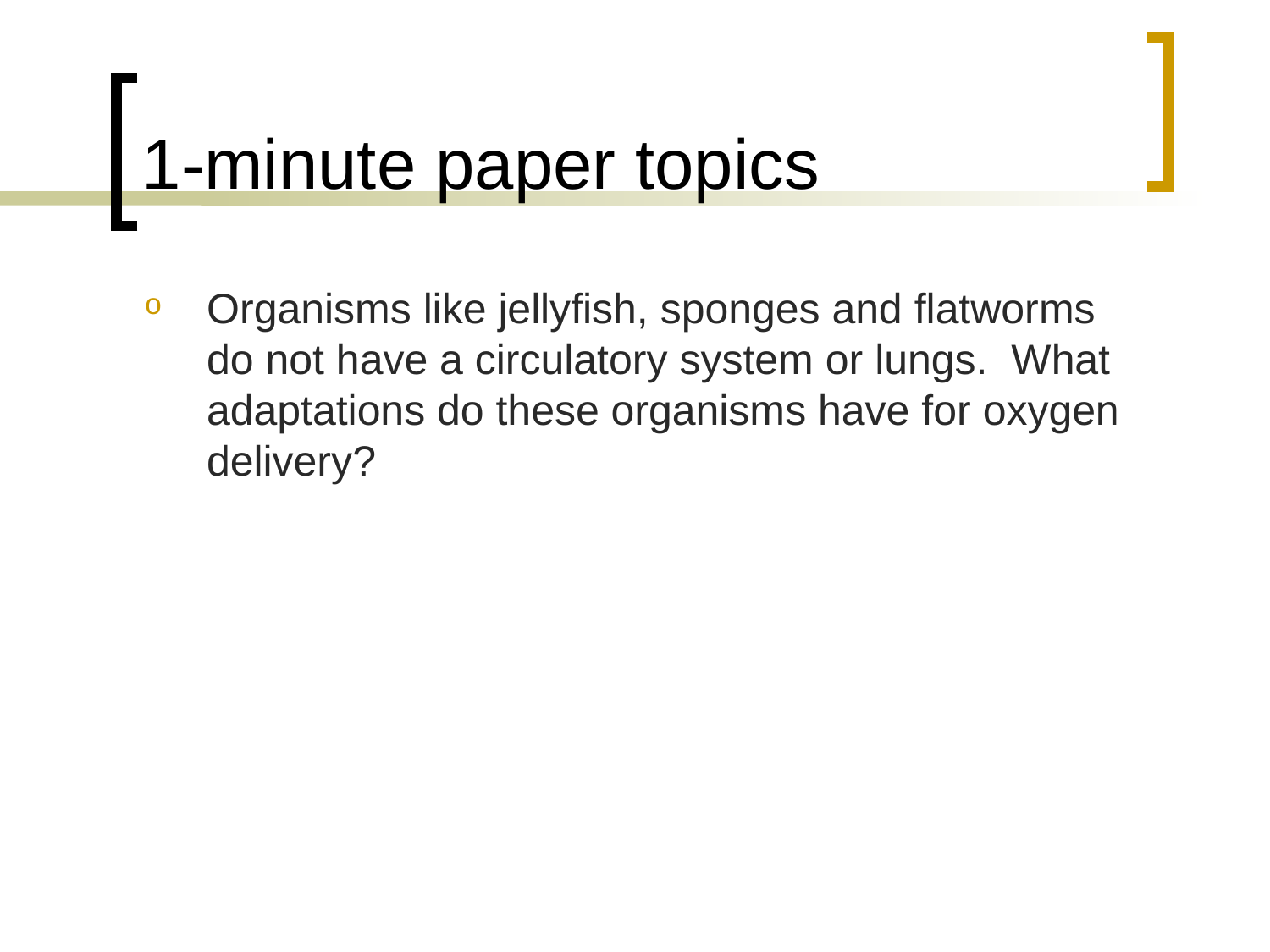

# 1-minute paper topics
Organisms like jellyfish, sponges and flatworms do not have a circulatory system or lungs.  What adaptations do these organisms have for oxygen delivery?